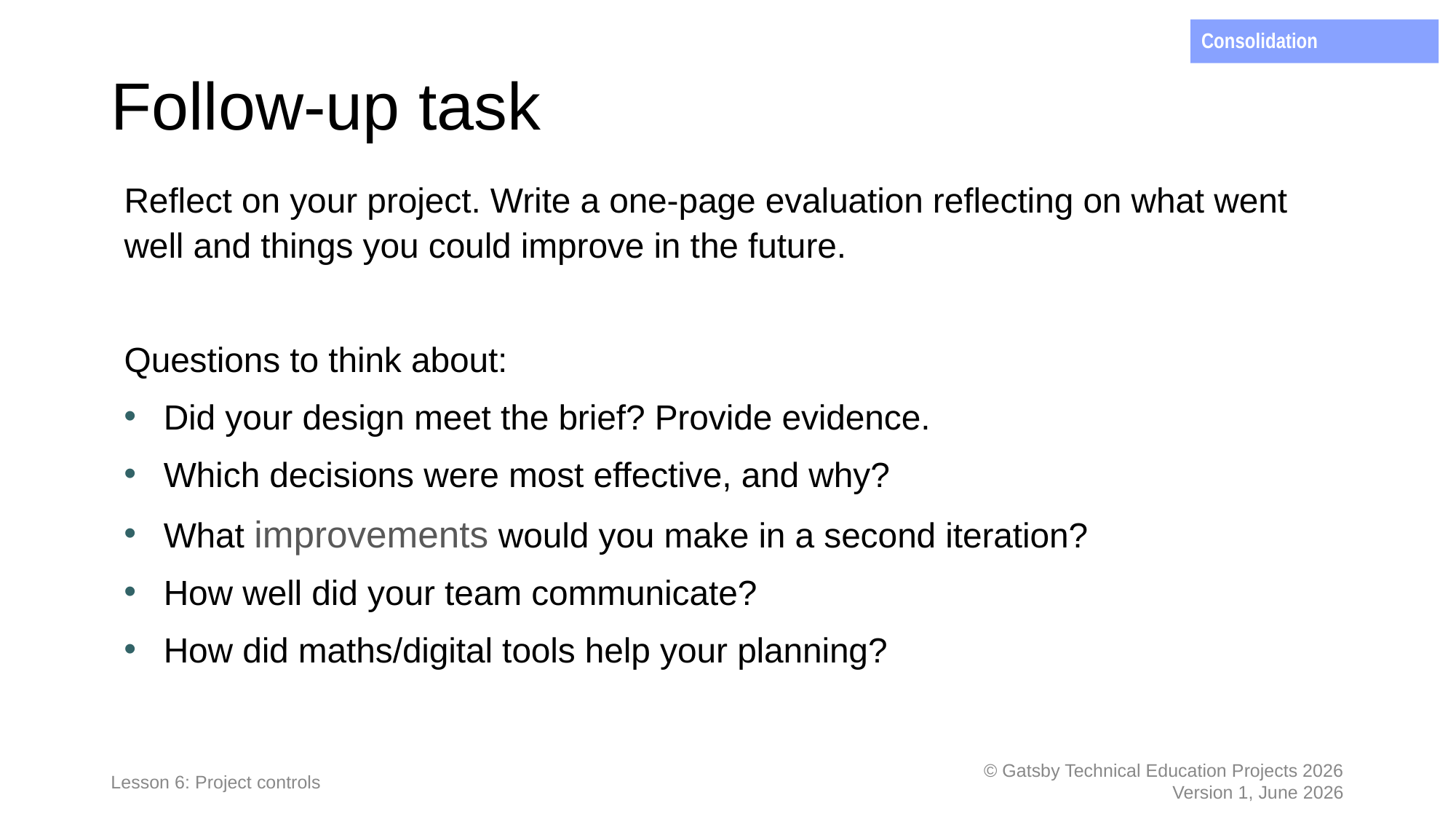

Consolidation
# Follow-up task
Reflect on your project. Write a one-page evaluation reflecting on what went well and things you could improve in the future.

Questions to think about:
Did your design meet the brief? Provide evidence.
Which decisions were most effective, and why?
What improvements would you make in a second iteration?
How well did your team communicate?
How did maths/digital tools help your planning?
Lesson 6: Project controls